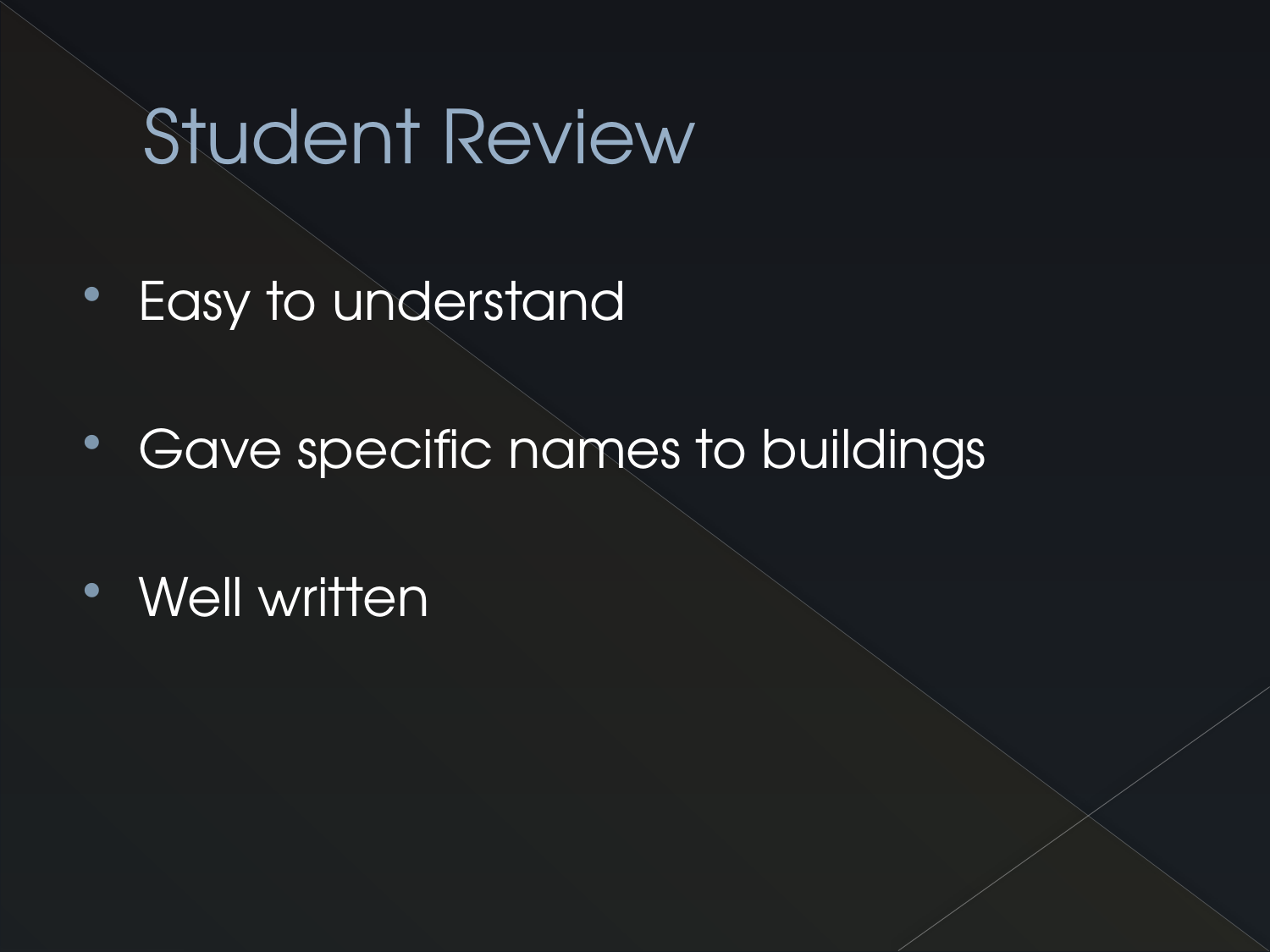

# Student Review
Easy to understand

Gave specific names to buildings

Well written